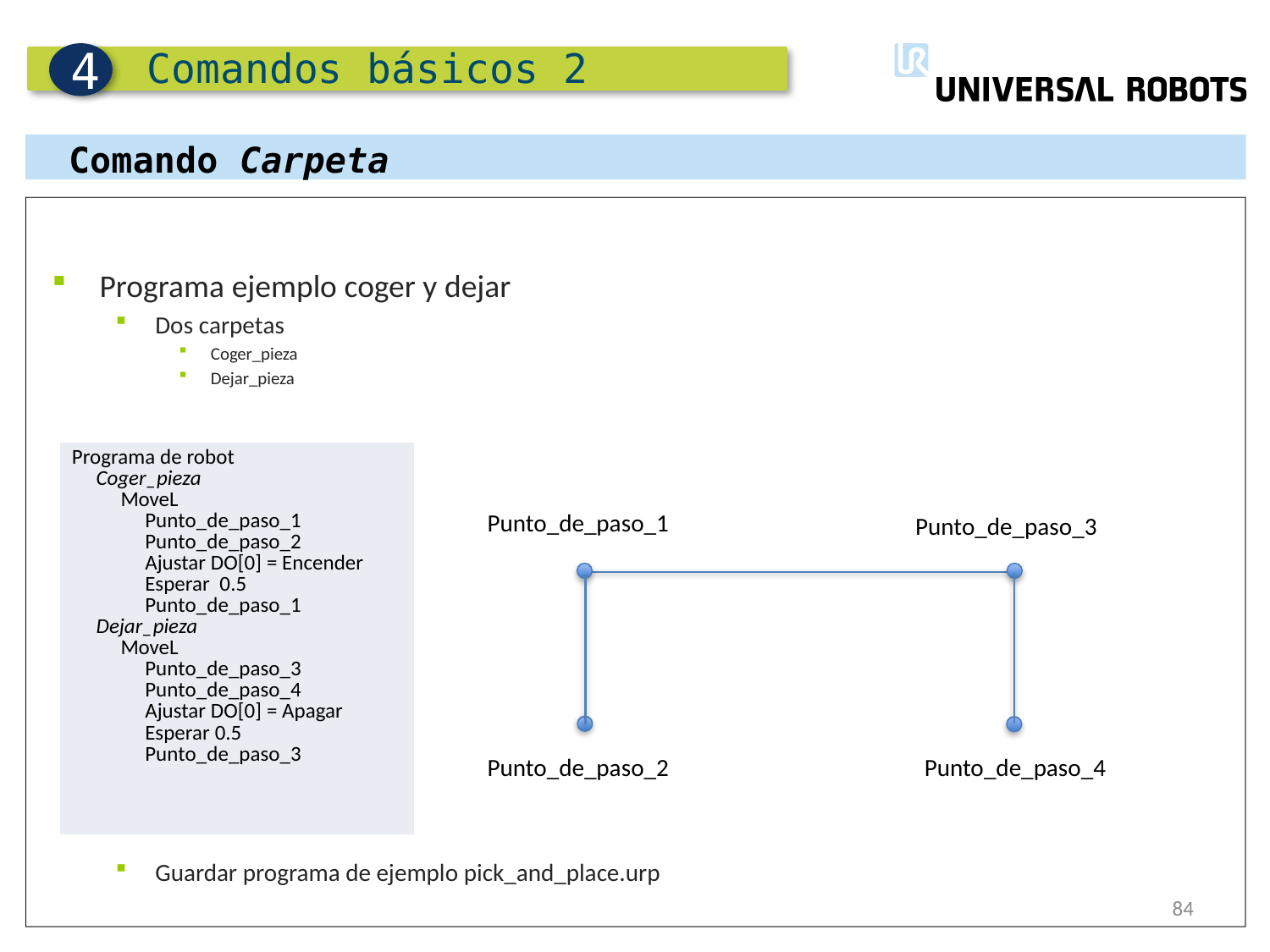

Comandos básicos 2

4

Comando Carpeta

Programa ejemplo coger y dejar
Dos carpetas
Coger_pieza
Dejar_pieza

Guardar programa de ejemplo pick_and_place.urp

| Programa de robot Coger\_pieza MoveL Punto\_de\_paso\_1 Punto\_de\_paso\_2 Ajustar DO[0] = Encender Esperar 0.5 Punto\_de\_paso\_1 Dejar\_pieza MoveL Punto\_de\_paso\_3 Punto\_de\_paso\_4 Ajustar DO[0] = Apagar Esperar 0.5 Punto\_de\_paso\_3 |
| --- |
Punto_de_paso_1
Punto_de_paso_3

Punto_de_paso_4
Punto_de_paso_2
84